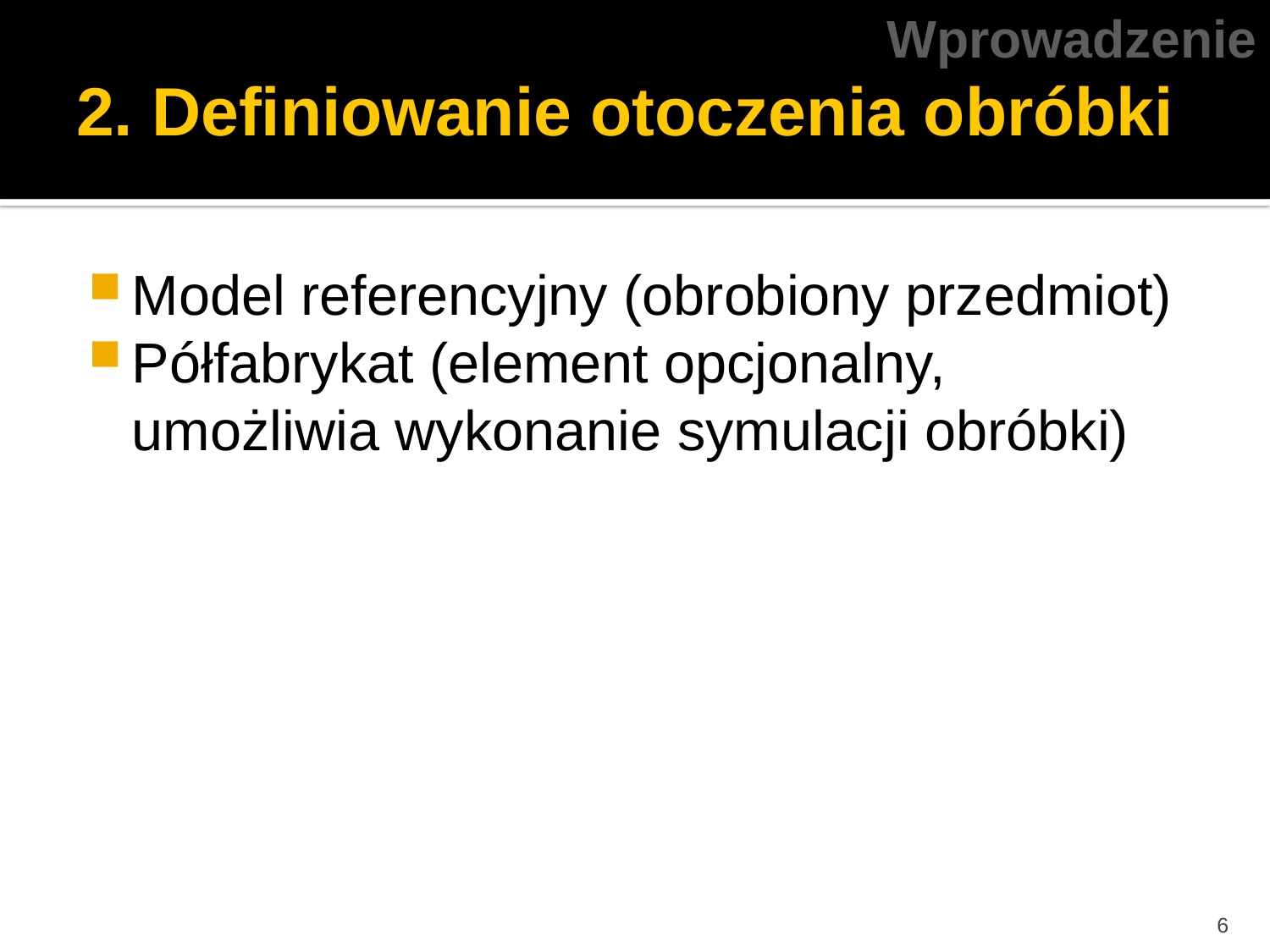

Wprowadzenie
# 2. Definiowanie otoczenia obróbki
Model referencyjny (obrobiony przedmiot)
Półfabrykat (element opcjonalny, umożliwia wykonanie symulacji obróbki)
6